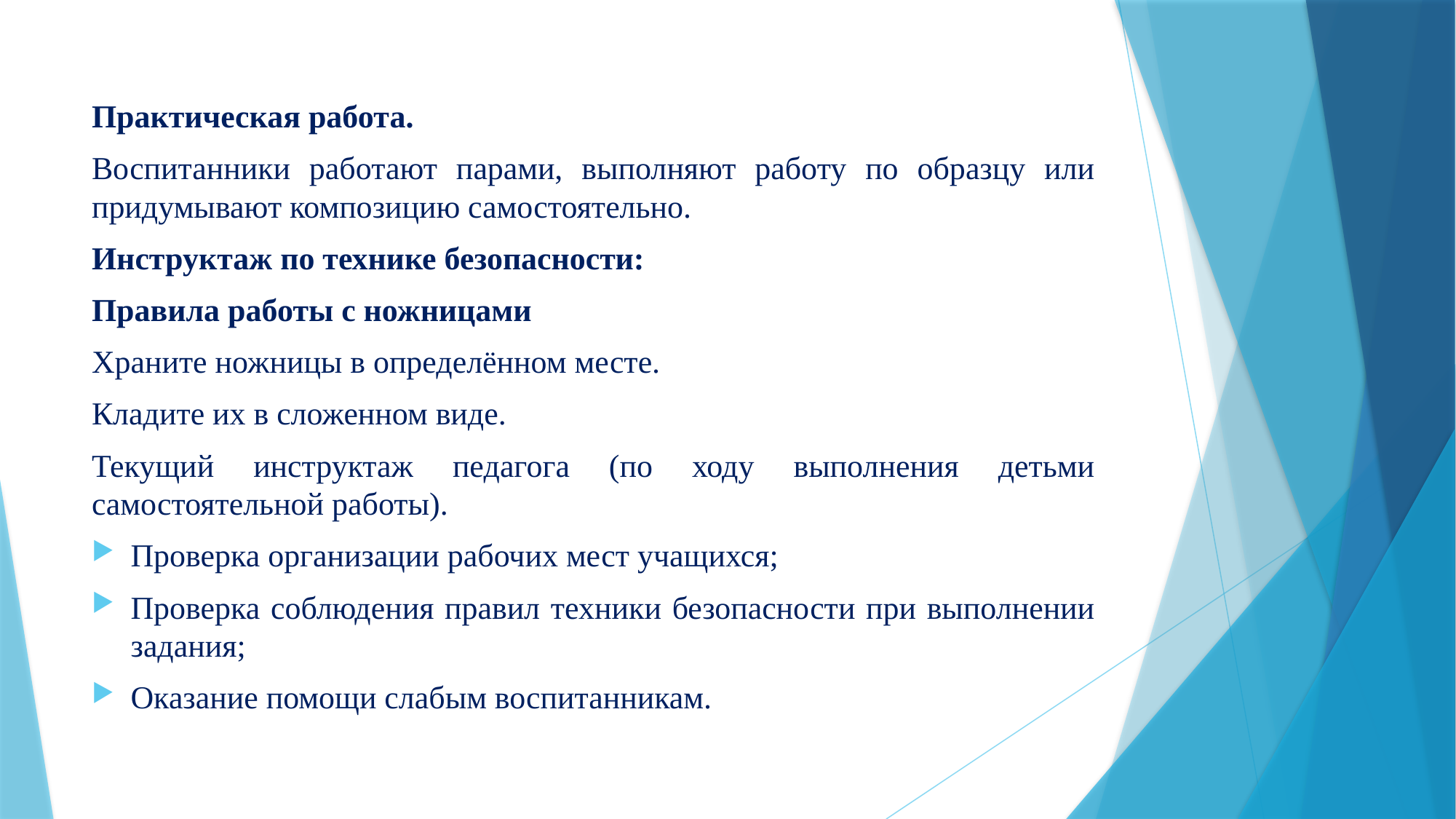

Практическая работа.
Воспитанники работают парами, выполняют работу по образцу или придумывают композицию самостоятельно.
Инструктаж по технике безопасности:
Правила работы с ножницами
Храните ножницы в определённом месте.
Кладите их в сложенном виде.
Текущий инструктаж педагога (по ходу выполнения детьми самостоятельной работы).
Проверка организации рабочих мест учащихся;
Проверка соблюдения правил техники безопасности при выполнении задания;
Оказание помощи слабым воспитанникам.